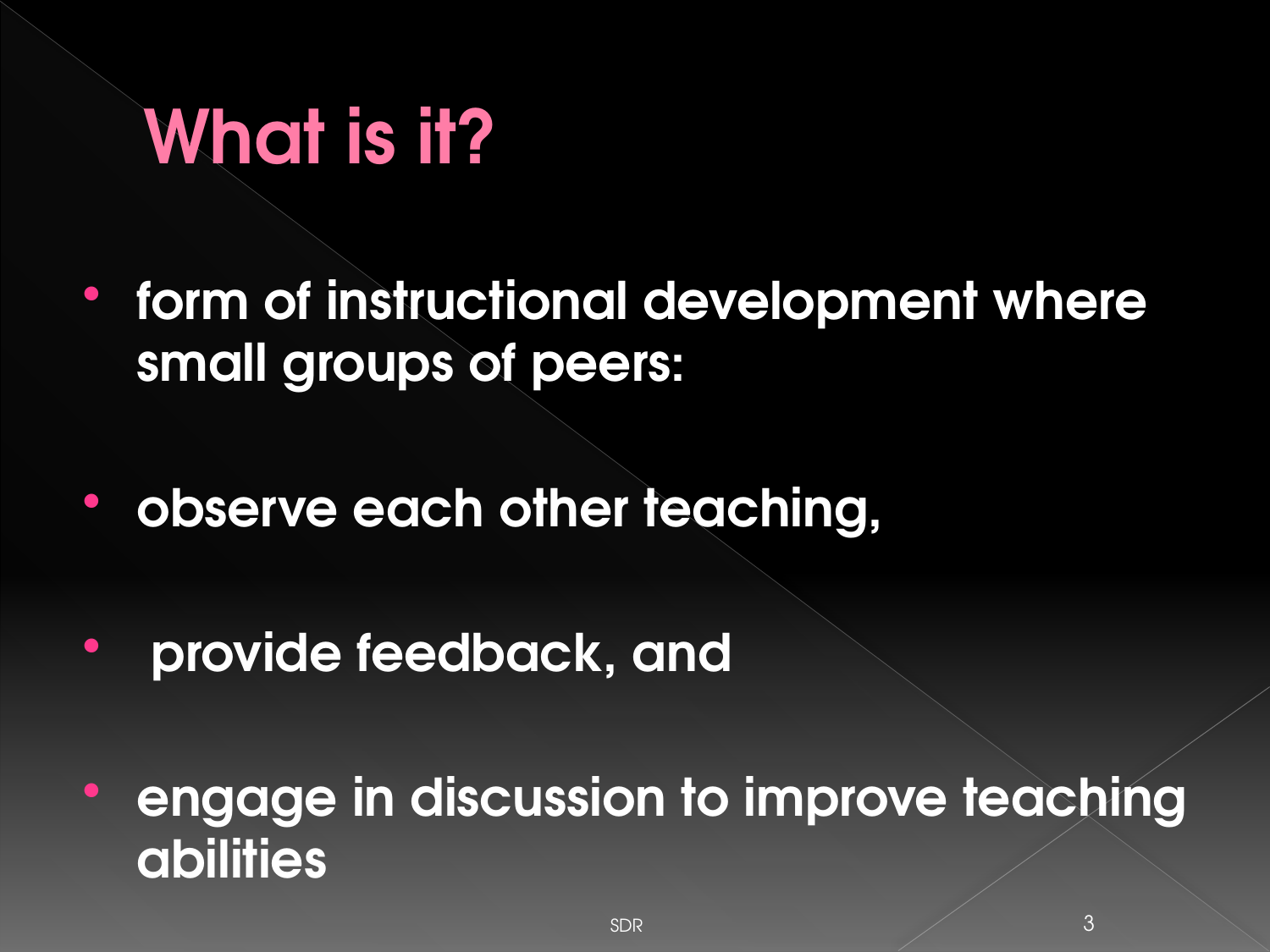

# What is it?
form of instructional development where small groups of peers:

observe each other teaching,

 provide feedback, and

engage in discussion to improve teaching abilities
SDR
3